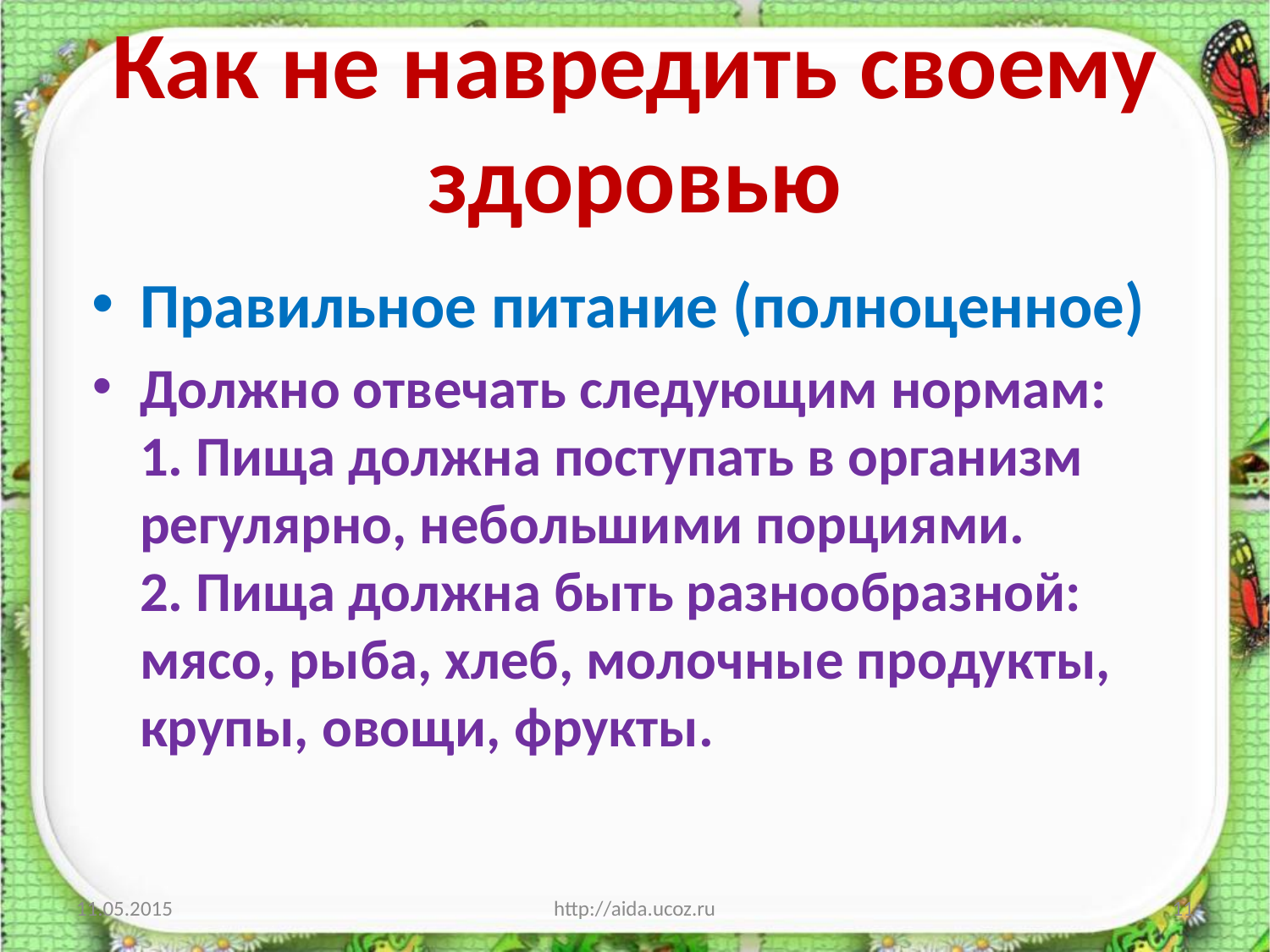

# Как не навредить своему здоровью
Правильное питание (полноценное)
Должно отвечать следующим нормам:
1. Пища должна поступать в организм регулярно, небольшими порциями.
2. Пища должна быть разнообразной: мясо, рыба, хлеб, молочные продукты, крупы, овощи, фрукты.
11.05.2015
http://aida.ucoz.ru
11